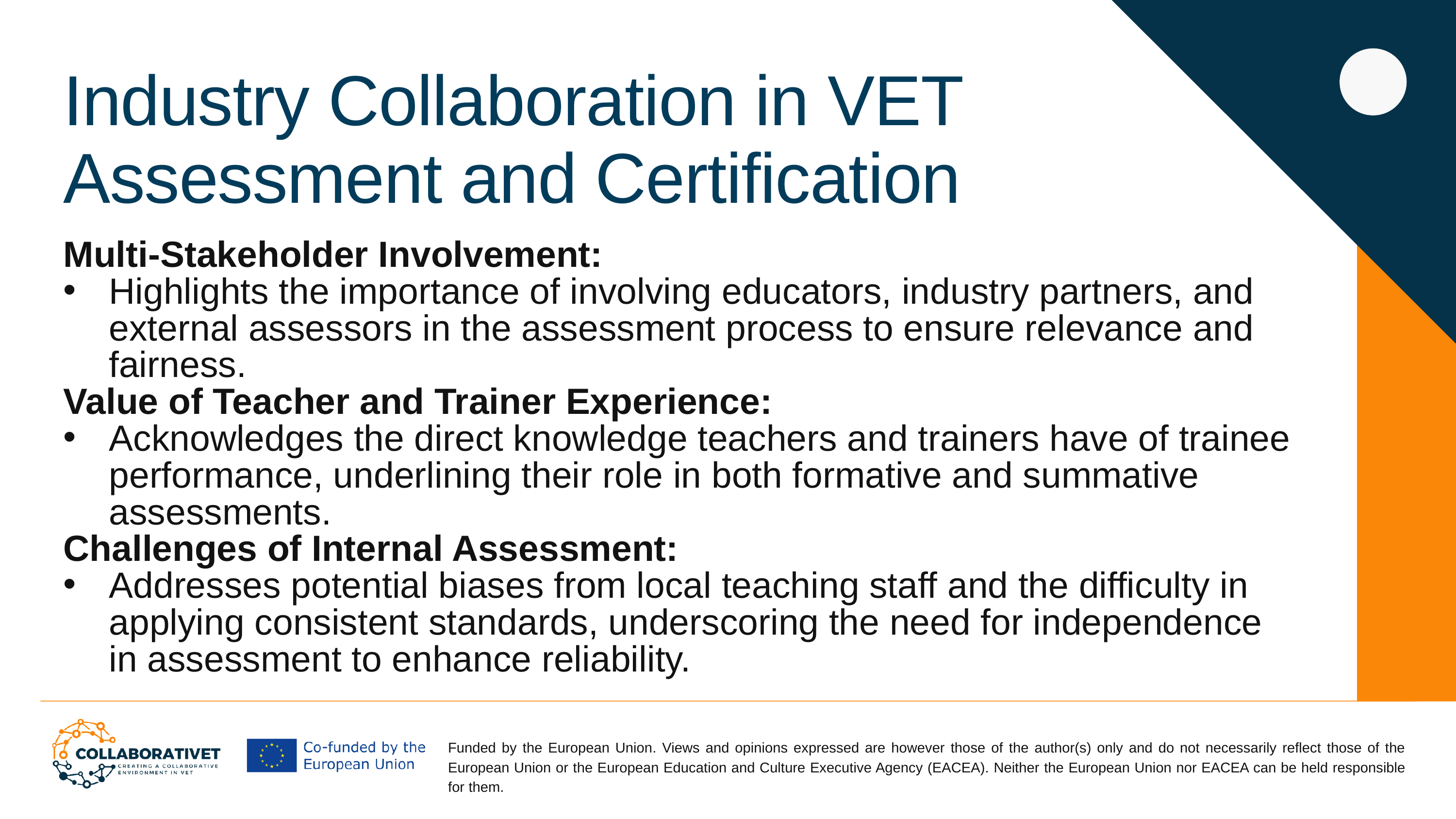

Industry Collaboration in VET Assessment and Certification
Multi-Stakeholder Involvement:
Highlights the importance of involving educators, industry partners, and external assessors in the assessment process to ensure relevance and fairness.
Value of Teacher and Trainer Experience:
Acknowledges the direct knowledge teachers and trainers have of trainee performance, underlining their role in both formative and summative assessments.
Challenges of Internal Assessment:
Addresses potential biases from local teaching staff and the difficulty in applying consistent standards, underscoring the need for independence in assessment to enhance reliability.

Funded by the European Union. Views and opinions expressed are however those of the author(s) only and do not necessarily reflect those of the European Union or the European Education and Culture Executive Agency (EACEA). Neither the European Union nor EACEA can be held responsible for them.